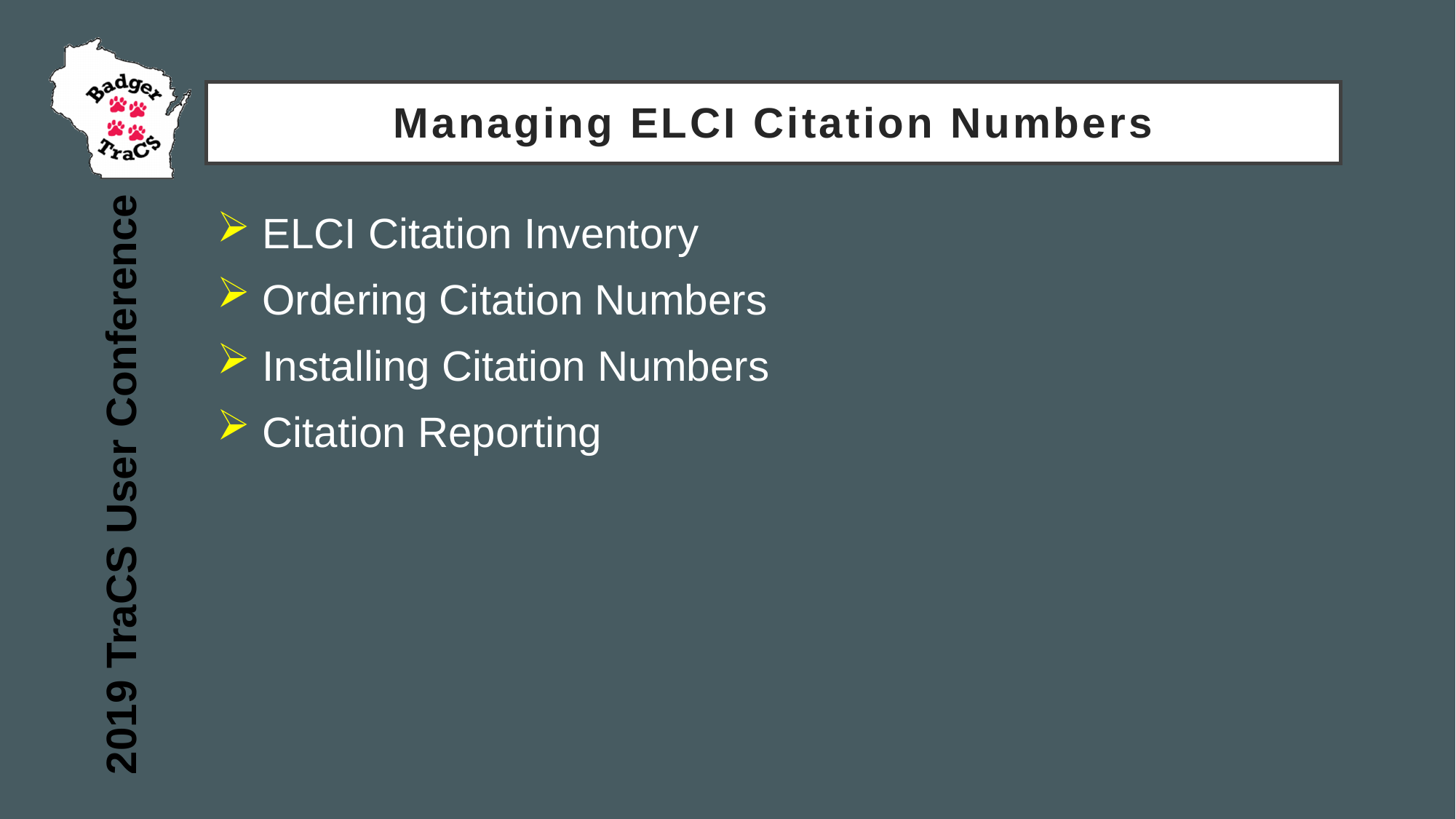

# Managing ELCI Citation Numbers
 ELCI Citation Inventory
 Ordering Citation Numbers
 Installing Citation Numbers
 Citation Reporting